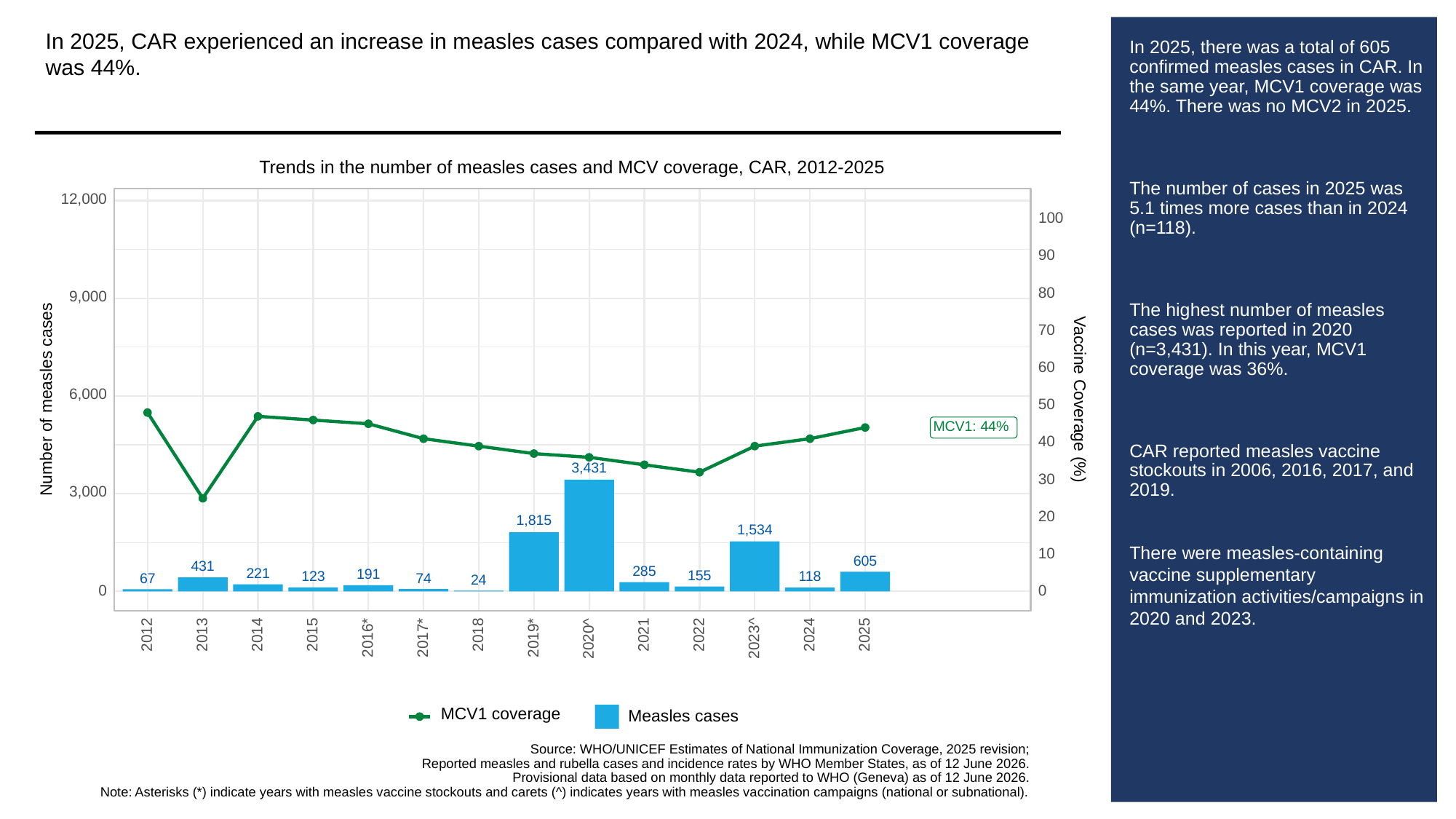

In 2025, CAR experienced an increase in measles cases compared with 2024, while MCV1 coverage was 44%.
# In 2025, there was a total of 605 confirmed measles cases in CAR. In the same year, MCV1 coverage was 44%. There was no MCV2 in 2025.

The number of cases in 2025 was 5.1 times more cases than in 2024 (n=118).

The highest number of measles cases was reported in 2020 (n=3,431). In this year, MCV1 coverage was 36%.

CAR reported measles vaccine stockouts in 2006, 2016, 2017, and 2019.

There were measles-containing vaccine supplementary immunization activities/campaigns in 2020 and 2023.

Trends in the number of measles cases and MCV coverage, CAR, 2012-2025

12,000

100

90
80
9,000

70

60
6,000
Vaccine Coverage (%)
Number of measles cases

50

MCV1: 44%

40

3,431

30

3,000

20
1,815
1,534

10
605
431
285
221
191
155

123
118
74
67
24

0
0

2013
2012
2014
2015
2018
2021
2022
2024
2025
2016*
2017*
2019*
2023^
2020^

MCV1 coverage
Measles cases

Source: WHO/UNICEF Estimates of National Immunization Coverage, 2025 revision;
Reported measles and rubella cases and incidence rates by WHO Member States, as of 12 June 2026.
Provisional data based on monthly data reported to WHO (Geneva) as of 12 June 2026.
Note: Asterisks (*) indicate years with measles vaccine stockouts and carets (^) indicates years with measles vaccination campaigns (national or subnational).